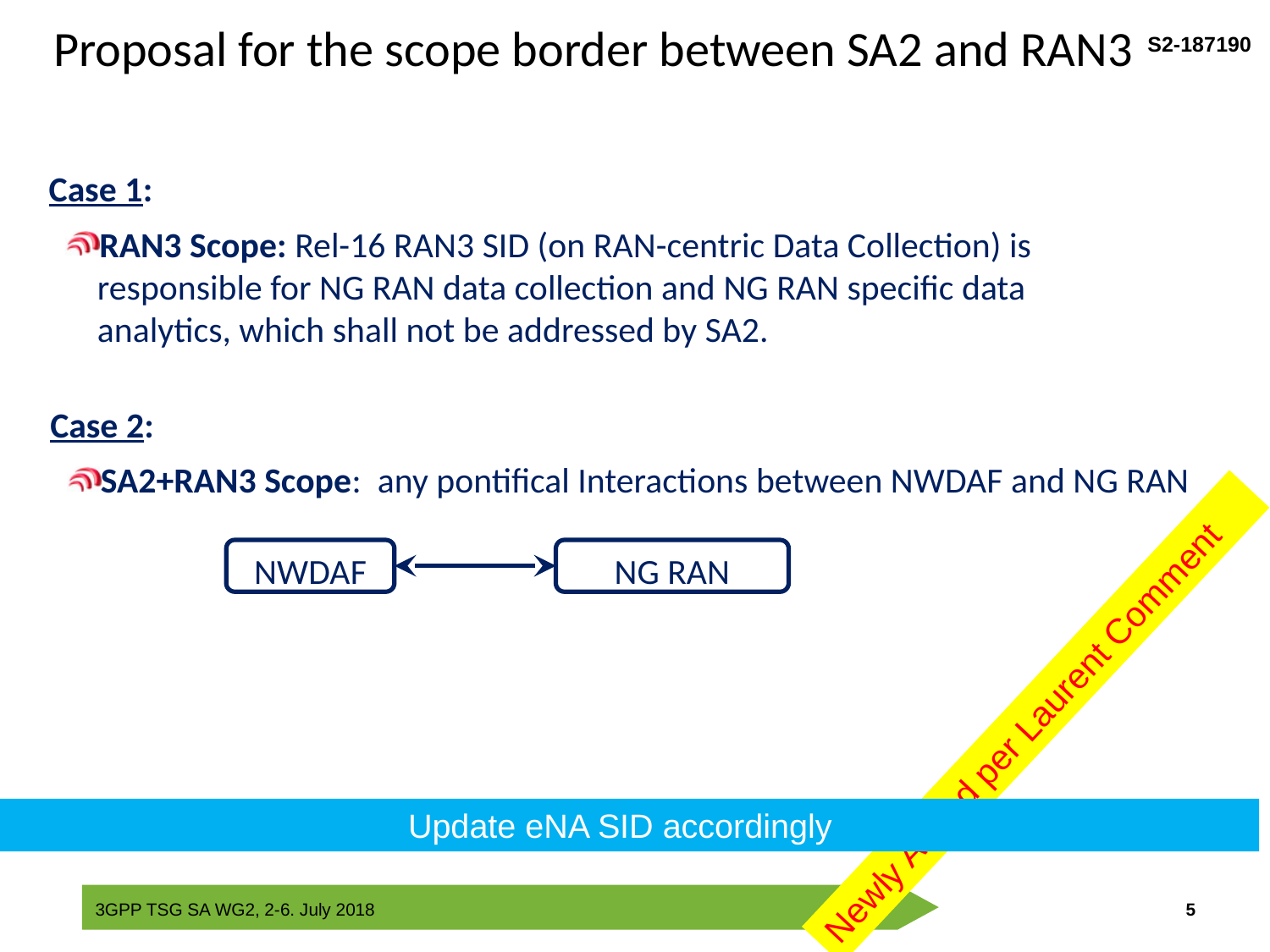

# Proposal for the scope border between SA2 and RAN3
Case 1:
RAN3 Scope: Rel-16 RAN3 SID (on RAN-centric Data Collection) is responsible for NG RAN data collection and NG RAN specific data analytics, which shall not be addressed by SA2.
Case 2:
SA2+RAN3 Scope:  any pontifical Interactions between NWDAF and NG RAN
NWDAF
NG RAN
Newly Added per Laurent Comment
Update eNA SID accordingly